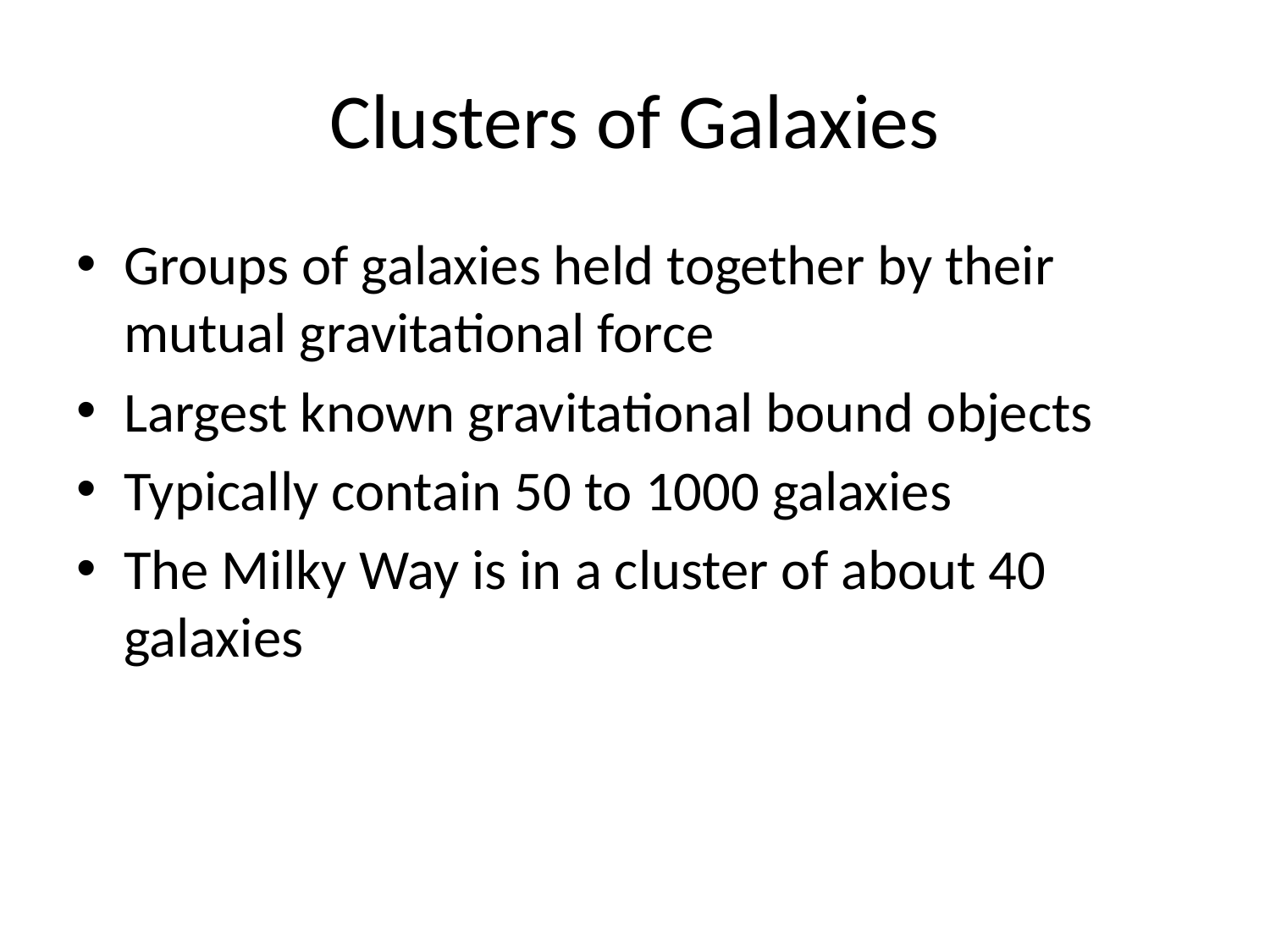

# Clusters of Galaxies
Groups of galaxies held together by their mutual gravitational force
Largest known gravitational bound objects
Typically contain 50 to 1000 galaxies
The Milky Way is in a cluster of about 40 galaxies